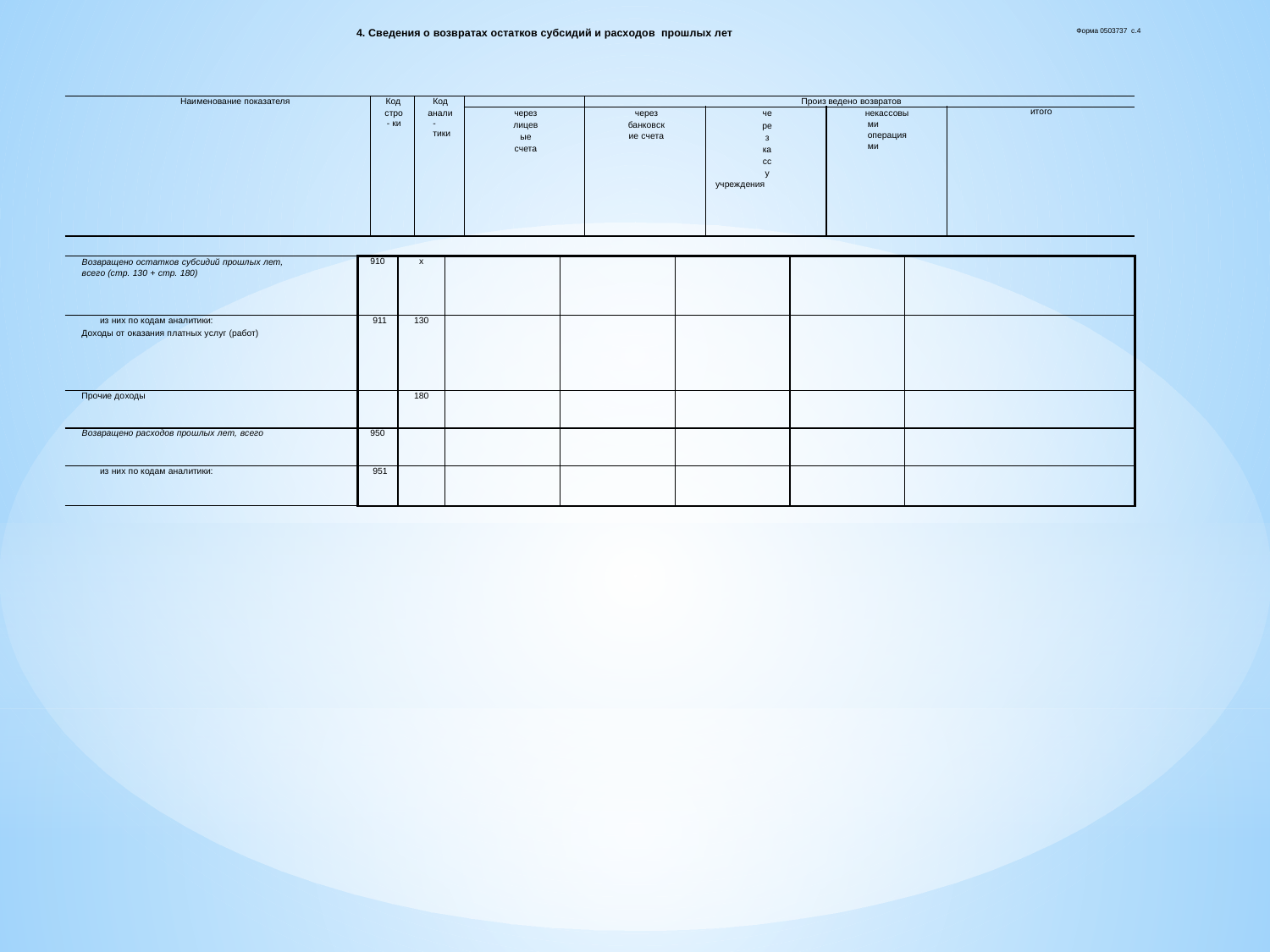

4. Сведения о возвратах остатков субсидий и расходов  прошлых лет
Форма 0503737  с.4
| Наименование показателя | Код стро- ки | Код анали- тики |  |  | Произ | ведено возвратов |  |
| --- | --- | --- | --- | --- | --- | --- | --- |
|  |  |  | через лицевые счета | через банковские счета | через кассу учреждения | некассовыми операциями | итого |
| Возвращено остатков субсидий прошлых лет, всего (стр. 130 + стр. 180) | 910 | х |  |  |  |  |  |
| --- | --- | --- | --- | --- | --- | --- | --- |
| из них по кодам аналитики: Доходы от оказания платных услуг (работ) | 911 | 130 |  |  |  |  |  |
| Прочие доходы |  | 180 |  |  |  |  |  |
| Возвращено расходов прошлых лет, всего | 950 |  |  |  |  |  |  |
| из них по кодам аналитики: | 951 |  |  |  |  |  |  |